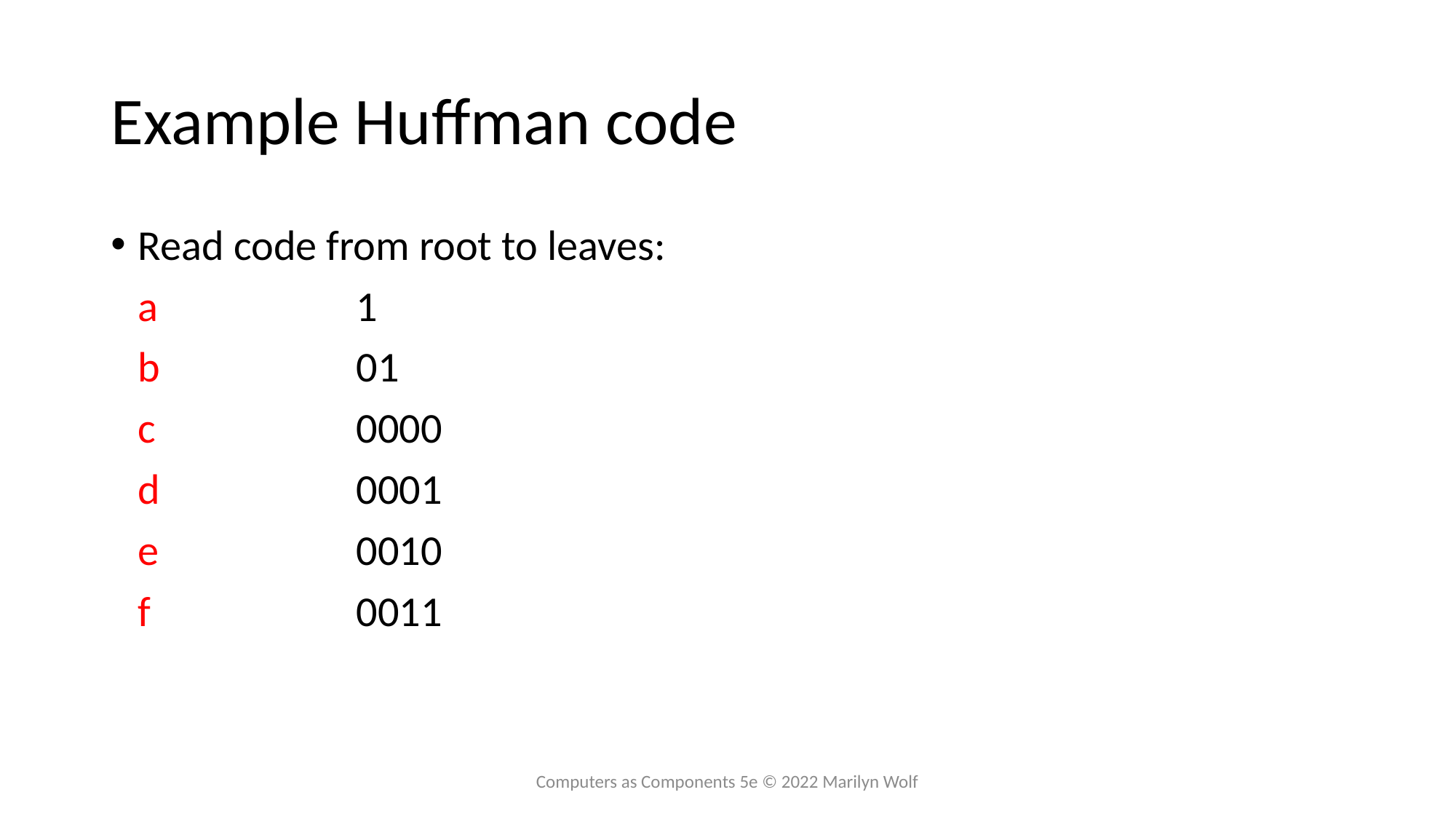

# Example Huffman code
Read code from root to leaves:
	a		1
	b		01
	c		0000
	d		0001
	e		0010
	f		0011
Computers as Components 5e © 2022 Marilyn Wolf